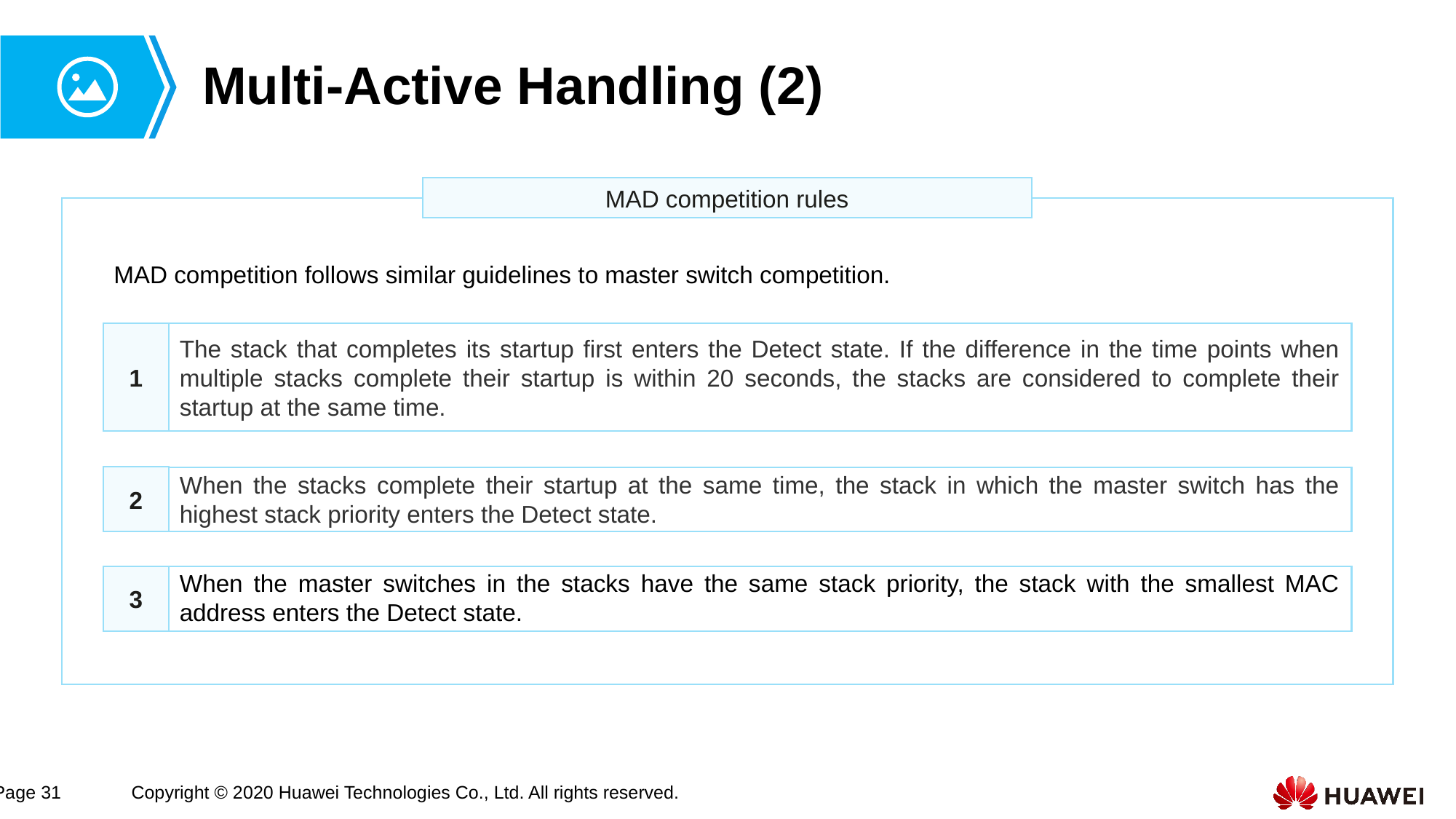

# Multi-Active Handling (2)
MAD competition rules

MAD competition follows similar guidelines to master switch competition.

1
The stack that completes its startup first enters the Detect state. If the difference in the time points when multiple stacks complete their startup is within 20 seconds, the stacks are considered to complete their startup at the same time.
When the stacks complete their startup at the same time, the stack in which the master switch has the highest stack priority enters the Detect state.
2

When the master switches in the stacks have the same stack priority, the stack with the smallest MAC address enters the Detect state.
3